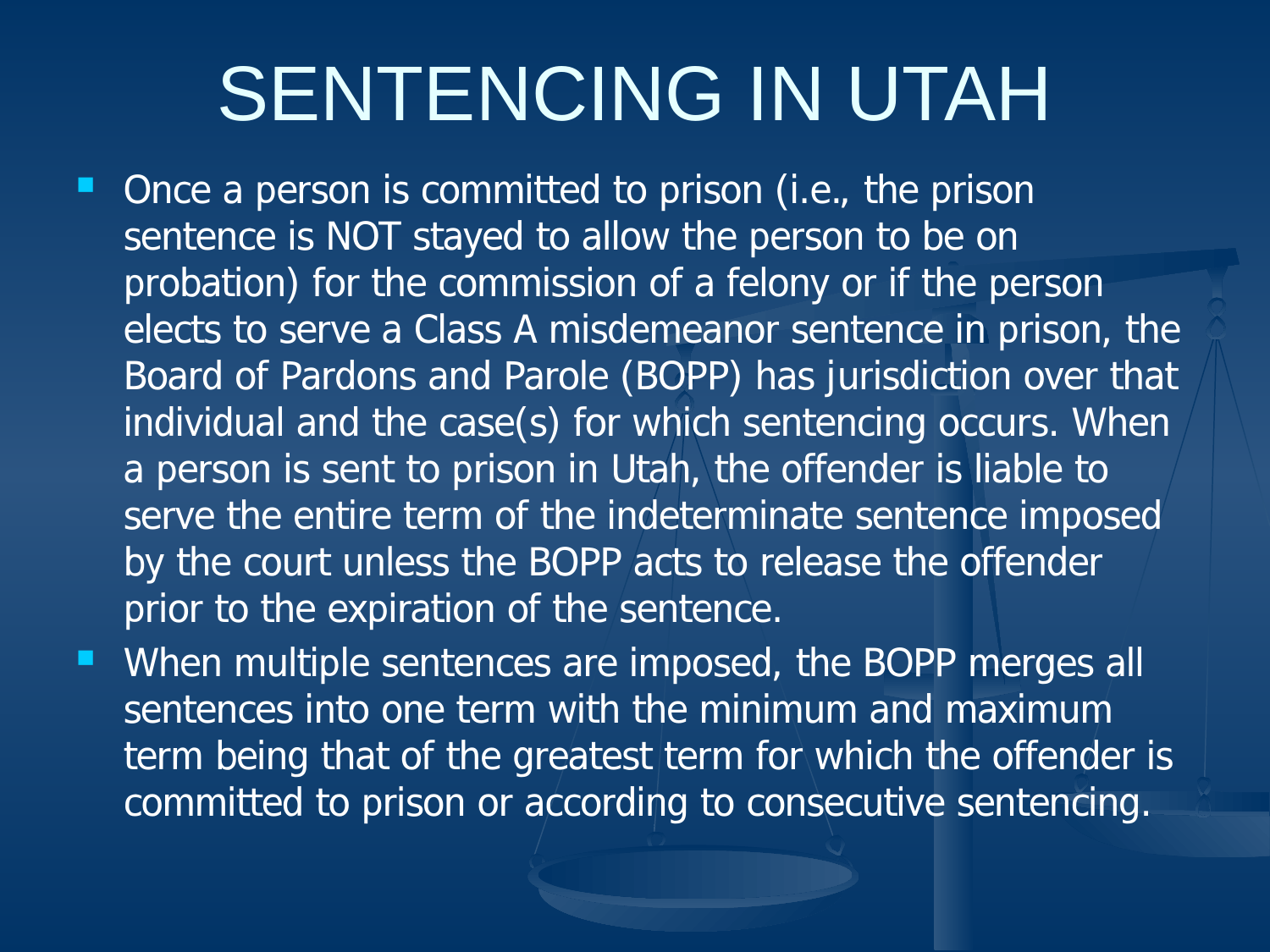

# SENTENCING IN UTAH
Once a person is committed to prison (i.e., the prison sentence is NOT stayed to allow the person to be on probation) for the commission of a felony or if the person elects to serve a Class A misdemeanor sentence in prison, the Board of Pardons and Parole (BOPP) has jurisdiction over that individual and the case(s) for which sentencing occurs. When a person is sent to prison in Utah, the offender is liable to serve the entire term of the indeterminate sentence imposed by the court unless the BOPP acts to release the offender prior to the expiration of the sentence.
When multiple sentences are imposed, the BOPP merges all sentences into one term with the minimum and maximum term being that of the greatest term for which the offender is committed to prison or according to consecutive sentencing.